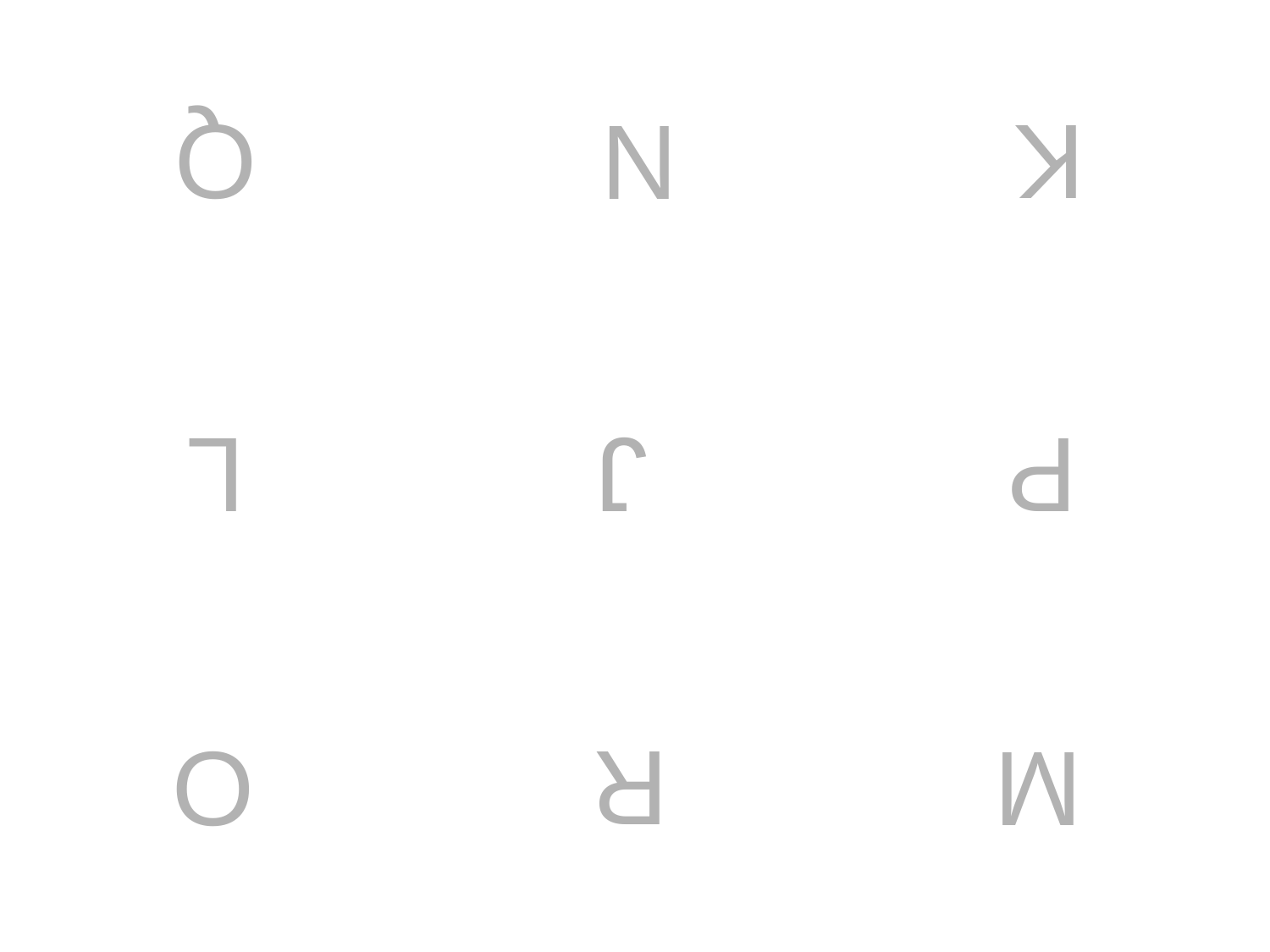

O
M
R
L
P
J
N
Q
K